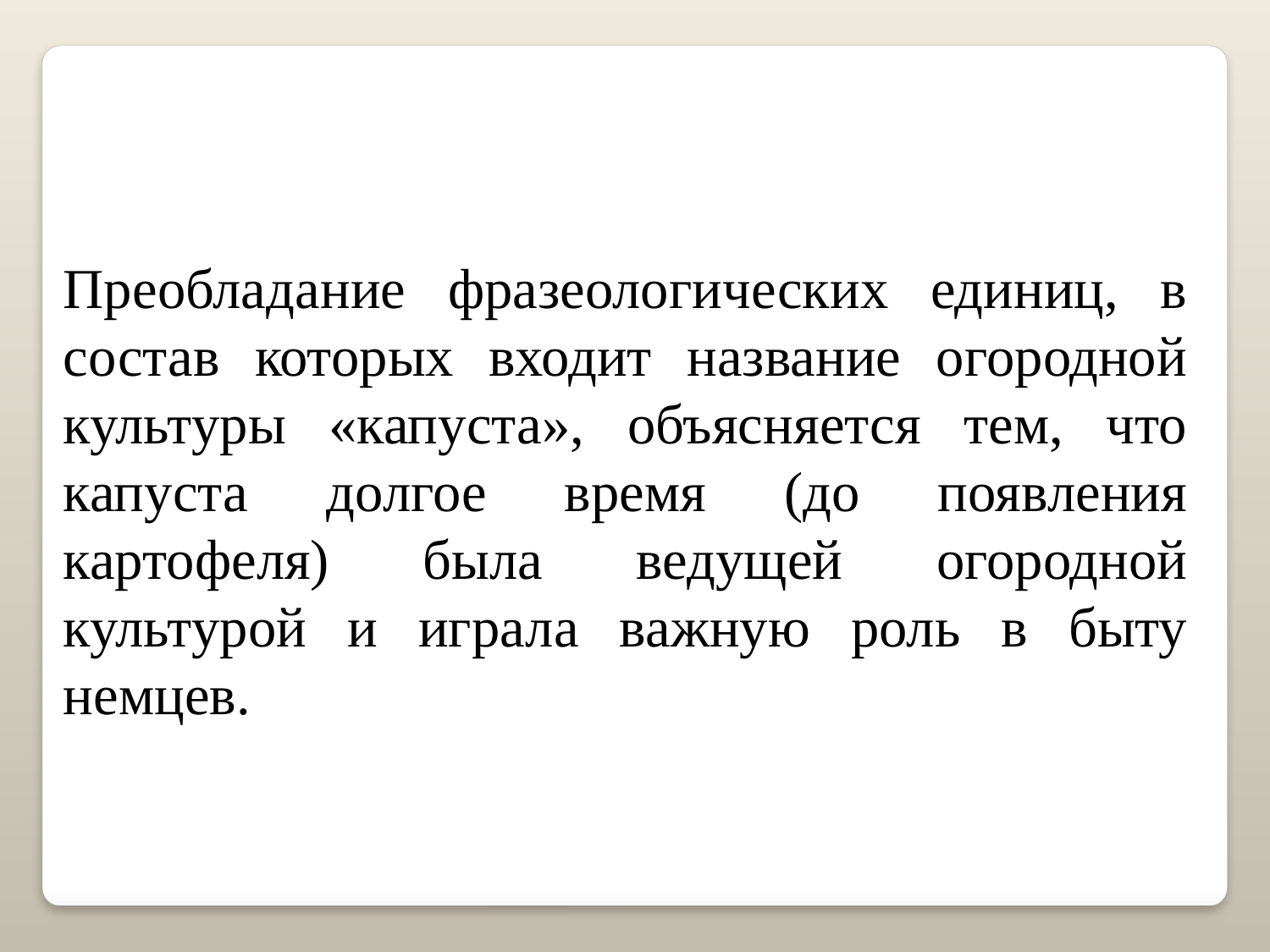

Преобладание фразеологических единиц, в состав которых входит название огородной культуры «капуста», объясняется тем, что капуста долгое время (до появления картофеля) была ведущей огородной культурой и играла важную роль в быту немцев.